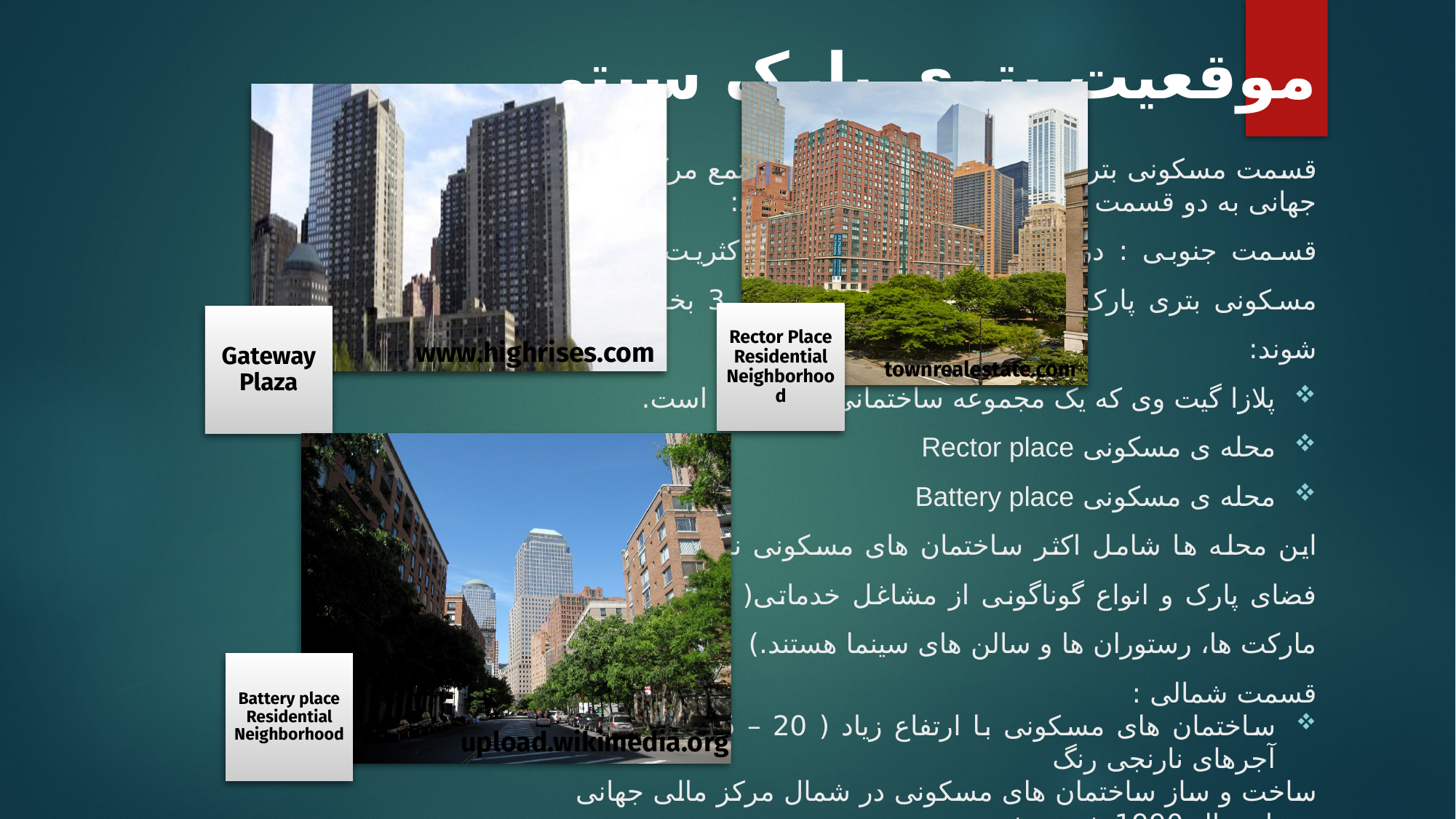

# موقعیت بتری پارک سیتی
Gateway Plaza
Rector Place Residential Neighborhood
Battery place Residential Neighborhood
www.highrises.com
townrealestate.com
upload.wikimedia.org
قسمت مسکونی بتری پارک سیتی به وسیله ی مجتمع مرکز مالی جهانی به دو قسمت شمال و جنوب تقسیم می شود:
قسمت جنوبی : در جنوب مرکز مالی جهانی اکثریت نواحی مسکونی بتری پارک سیتی قرار دارند که شامل 3 بخش می شوند:
پلازا گیت وی که یک مجموعه ساختمانی بلند مرتبه است.
محله ی مسکونی Rector place
محله ی مسکونی Battery place
این محله ها شامل اکثر ساختمان های مسکونی ناحیه همراه با فضای پارک و انواع گوناگونی از مشاغل خدماتی( همچون سوپر مارکت ها، رستوران ها و سالن های سینما هستند.)
قسمت شمالی :
ساختمان های مسکونی با ارتفاع زیاد ( 20 – 45 طبقه ) با آجرهای نارنجی رنگ
ساخت و ساز ساختمان های مسکونی در شمال مرکز مالی جهانی بعد از سال 1990 شروع شد .
en.Wikipedia.org))